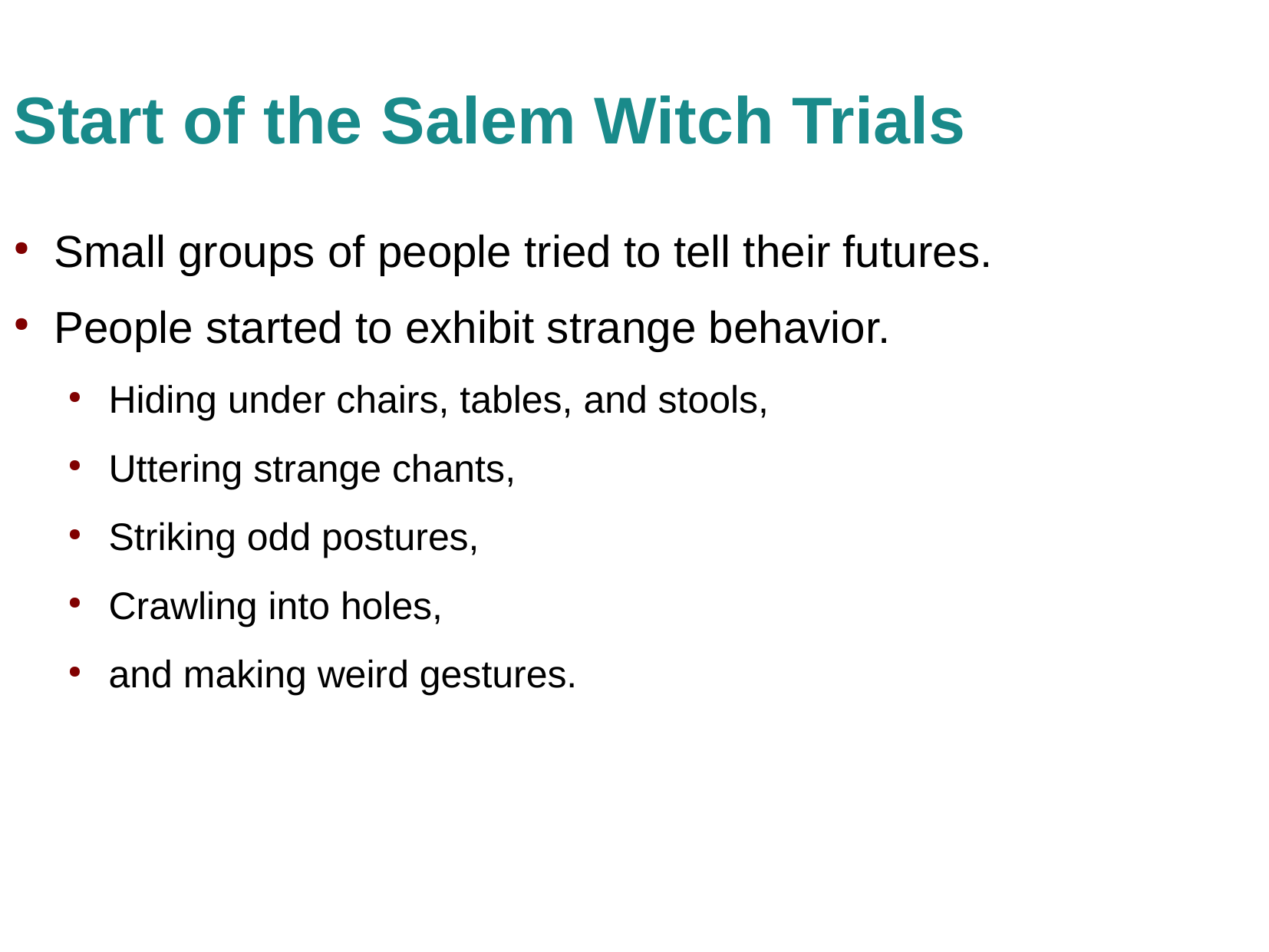

Start of the Salem Witch Trials
Small groups of people tried to tell their futures.
People started to exhibit strange behavior.
Hiding under chairs, tables, and stools,
Uttering strange chants,
Striking odd postures,
Crawling into holes,
and making weird gestures.